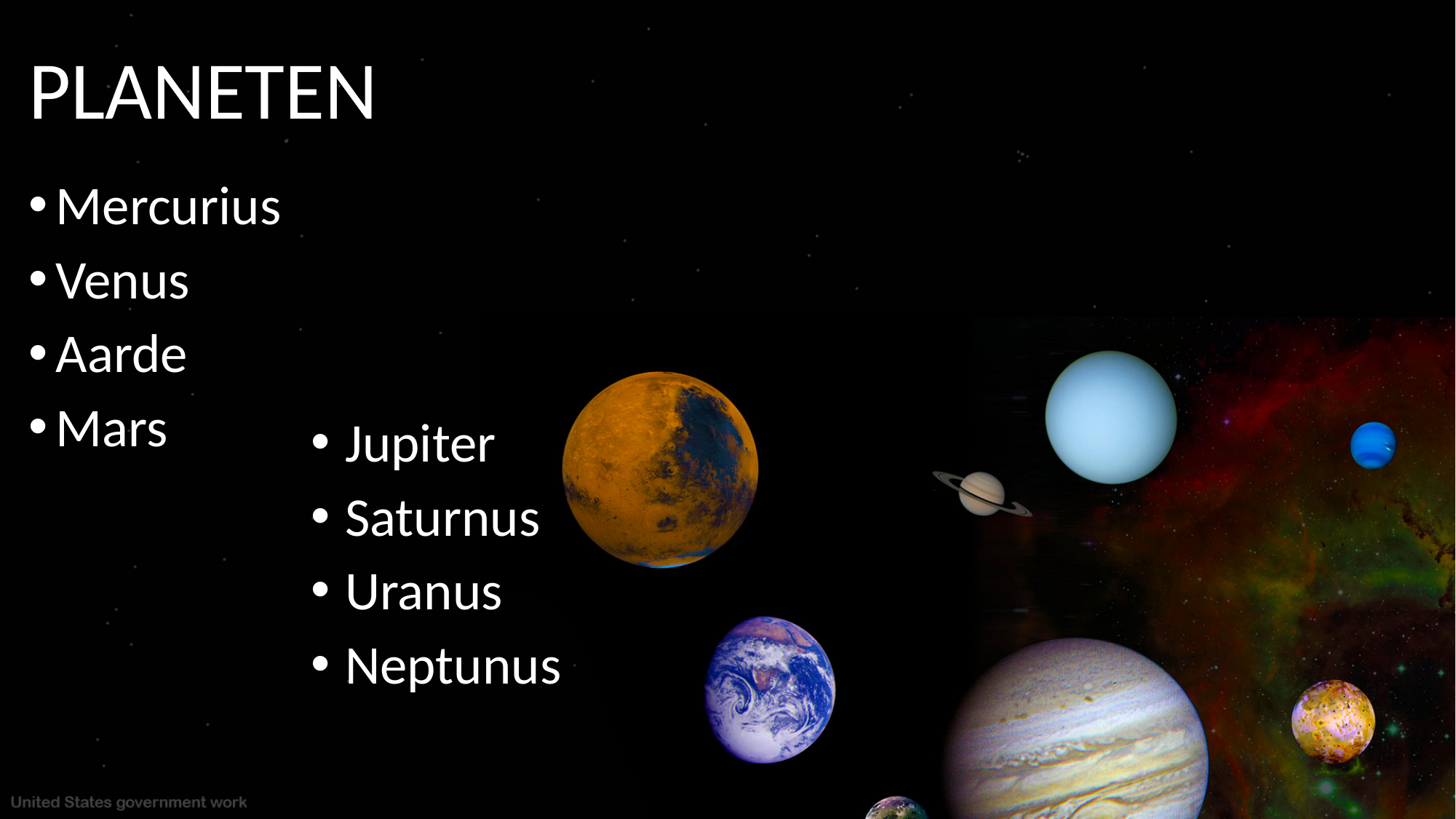

# PLANETEN
Mercurius
Venus
Aarde
Mars

Jupiter
Saturnus
Uranus
Neptunus